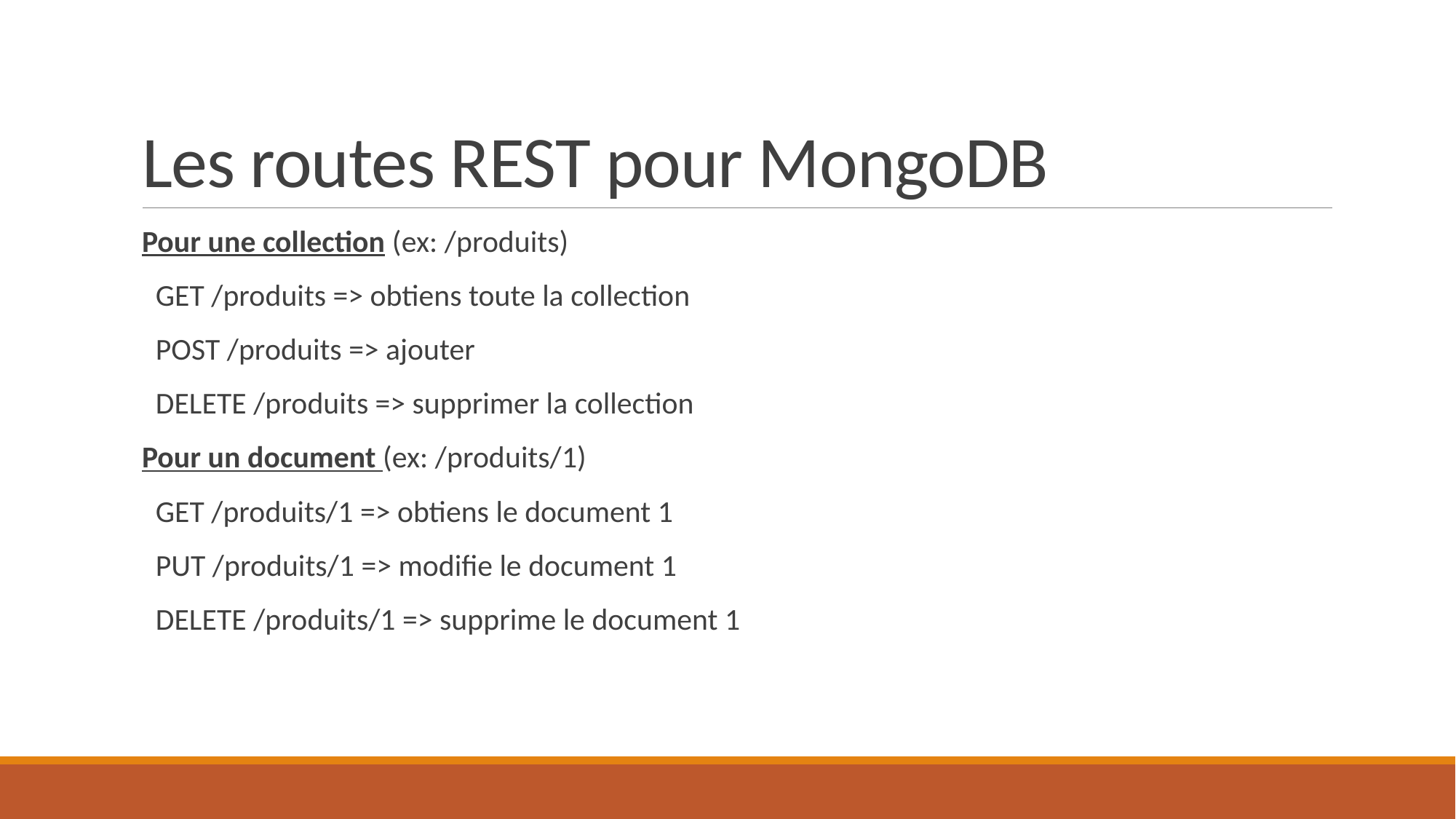

# Les routes REST pour MongoDB
Pour une collection (ex: /produits)
  GET /produits => obtiens toute la collection
  POST /produits => ajouter
  DELETE /produits => supprimer la collection
Pour un document (ex: /produits/1)
  GET /produits/1 => obtiens le document 1
  PUT /produits/1 => modifie le document 1
  DELETE /produits/1 => supprime le document 1